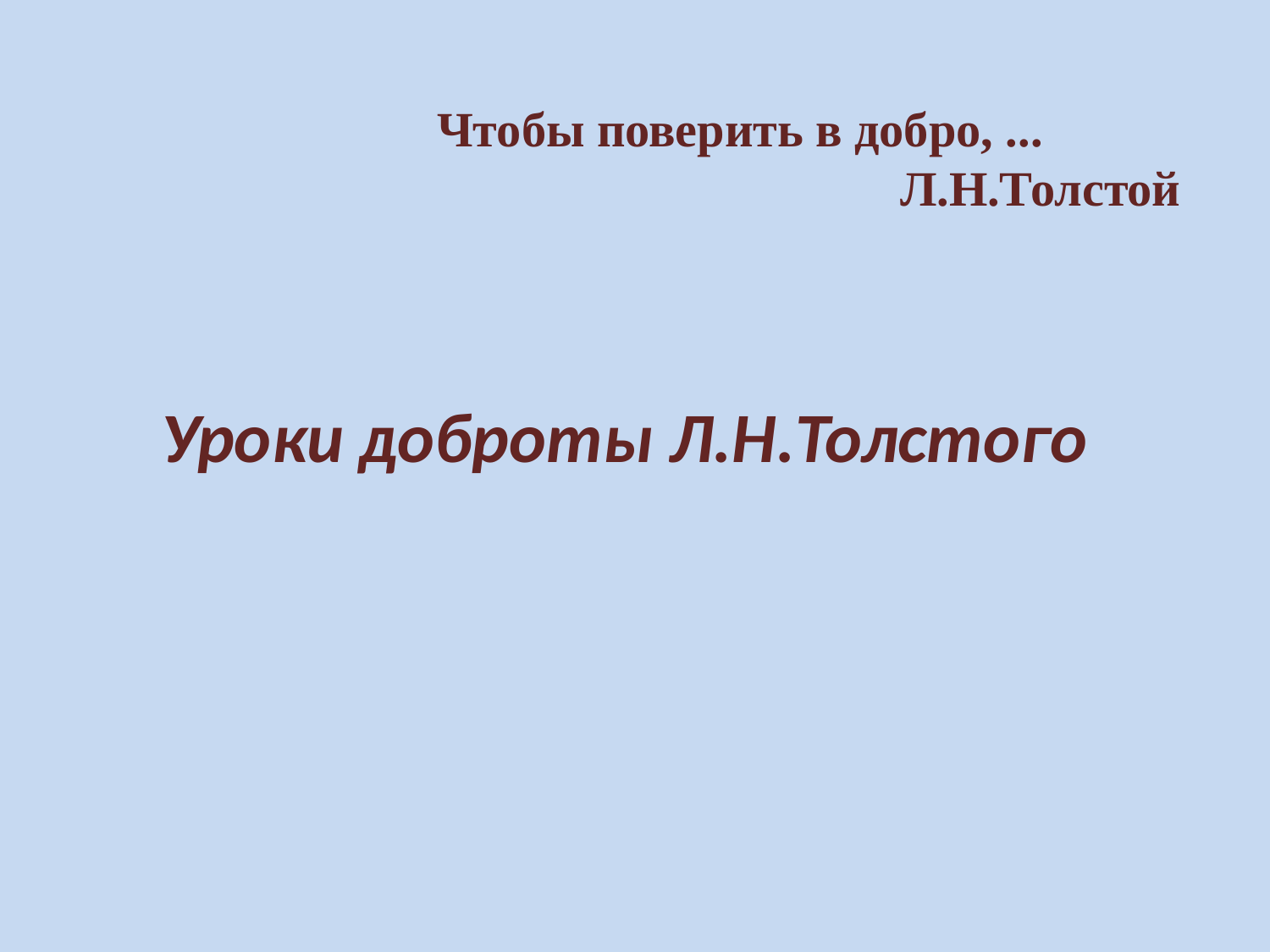

# Чтобы поверить в добро, ... Л.Н.Толстой
Уроки доброты Л.Н.Толстого